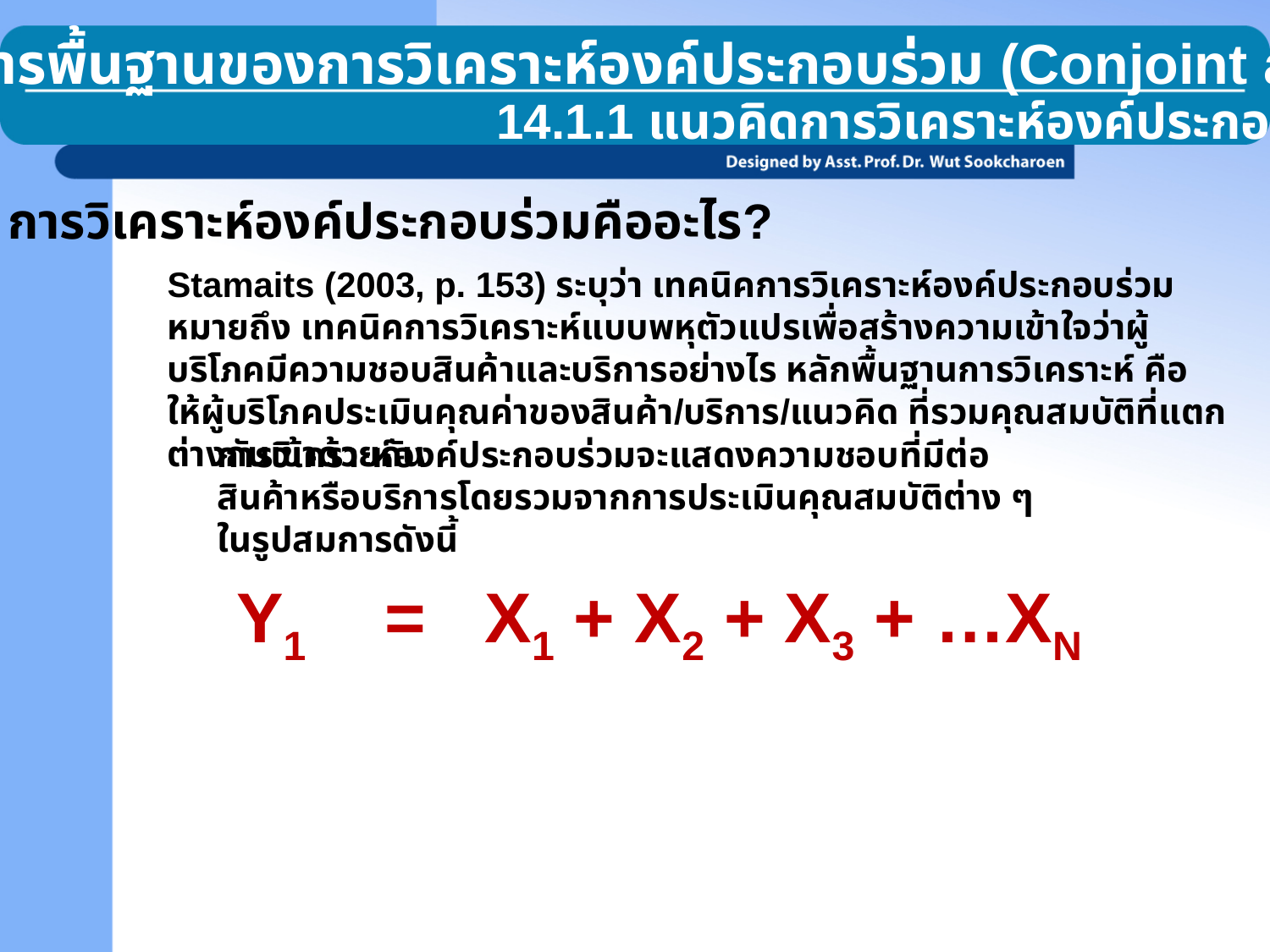

14.1 หลักการพื้นฐานของการวิเคราะห์องค์ประกอบร่วม (Conjoint analysis)
14.1.1 แนวคิดการวิเคราะห์องค์ประกอบร่วม
การวิเคราะห์องค์ประกอบร่วมคืออะไร?
Stamaits (2003, p. 153) ระบุว่า เทคนิคการวิเคราะห์องค์ประกอบร่วม หมายถึง เทคนิคการวิเคราะห์แบบพหุตัวแปรเพื่อสร้างความเข้าใจว่าผู้บริโภคมีความชอบสินค้าและบริการอย่างไร หลักพื้นฐานการวิเคราะห์ คือ ให้ผู้บริโภคประเมินคุณค่าของสินค้า/บริการ/แนวคิด ที่รวมคุณสมบัติที่แตกต่างกันเข้าด้วยกัน
การวิเคราะห์องค์ประกอบร่วมจะแสดงความชอบที่มีต่อสินค้าหรือบริการโดยรวมจากการประเมินคุณสมบัติต่าง ๆ ในรูปสมการดังนี้
Y1    =   X1 + X2 + X3 + …XN